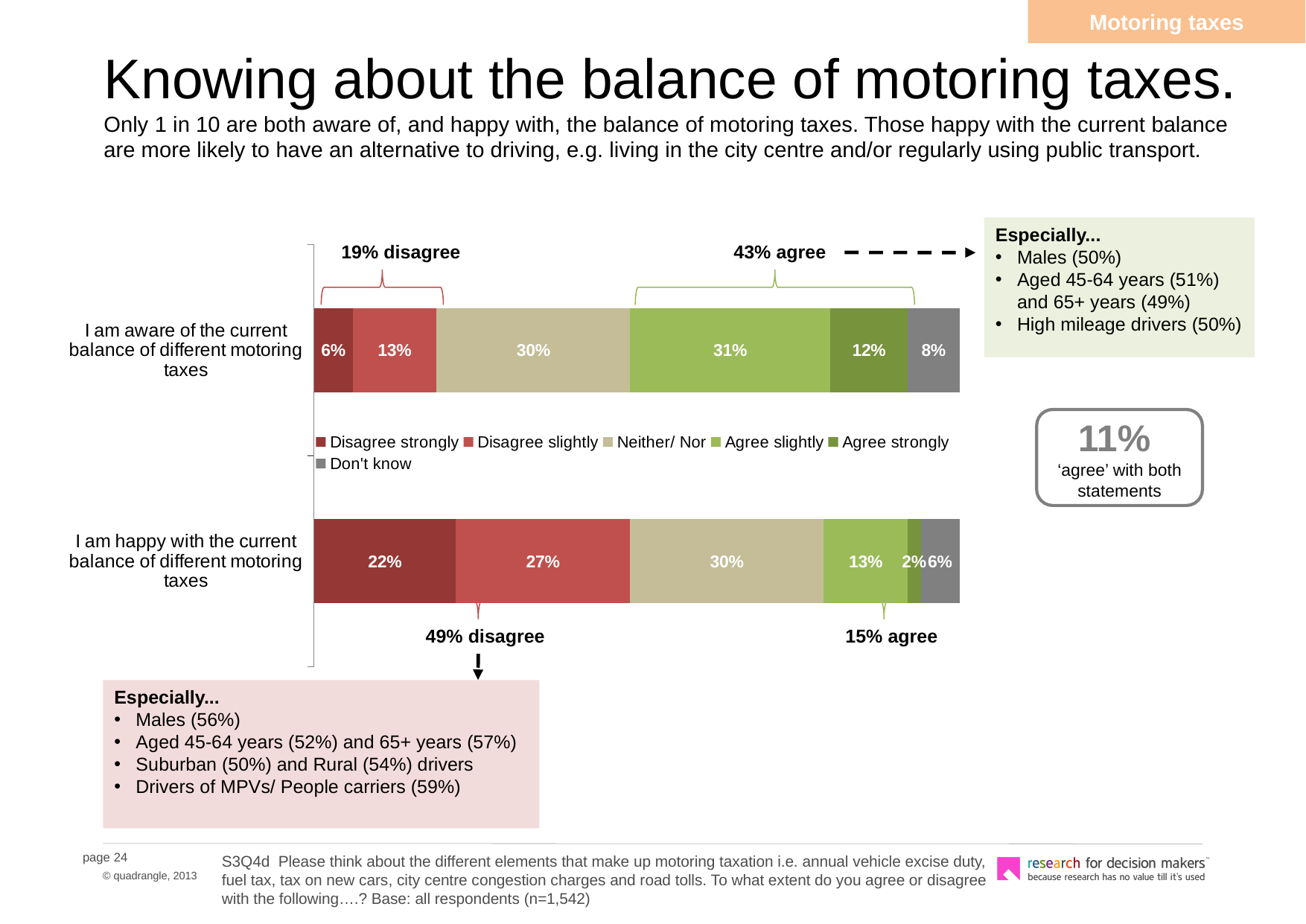

Motoring taxes
# Knowing about the balance of motoring taxes. Only 1 in 10 are both aware of, and happy with, the balance of motoring taxes. Those happy with the current balance are more likely to have an alternative to driving, e.g. living in the city centre and/or regularly using public transport.

### Chart

| Category | Disagree strongly | Disagree slightly | Neither/ Nor | Agree slightly | Agree strongly | Don't know |
|---|---|---|---|---|---|---|
| I am aware of the current balance of different motoring taxes | 0.06000000000000003 | 0.13 | 0.3000000000000003 | 0.31000000000000066 | 0.12000000000000002 | 0.08000000000000004 |
| I am happy with the current balance of different motoring taxes | 0.22 | 0.27 | 0.3000000000000003 | 0.13 | 0.02000000000000001 | 0.06000000000000003 |
Especially...
Males (50%)
Aged 45-64 years (51%) and 65+ years (49%)
High mileage drivers (50%)

19% disagree
43% agree
11%
‘agree’ with both statements

49% disagree
15% agree
Especially...
Males (56%)
Aged 45-64 years (52%) and 65+ years (57%)
Suburban (50%) and Rural (54%) drivers
Drivers of MPVs/ People carriers (59%)

S3Q4d  Please think about the different elements that make up motoring taxation i.e. annual vehicle excise duty, fuel tax, tax on new cars, city centre congestion charges and road tolls. To what extent do you agree or disagree with the following….? Base: all respondents (n=1,542)